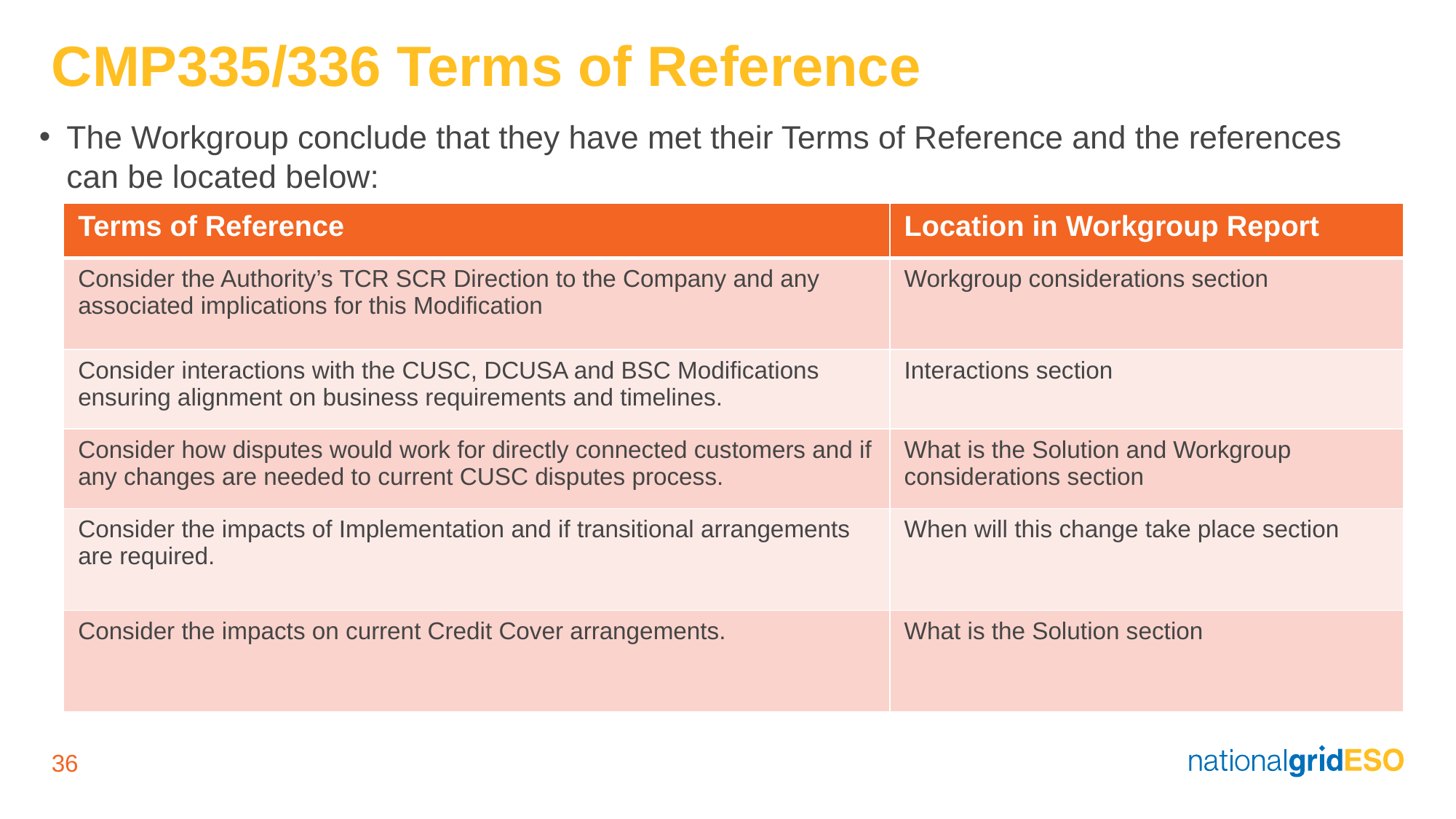

# CMP335/336 Terms of Reference
The Workgroup conclude that they have met their Terms of Reference and the references can be located below:

| Terms of Reference | Location in Workgroup Report |
| --- | --- |
| Consider the Authority’s TCR SCR Direction to the Company and any associated implications for this Modification | Workgroup considerations section |
| Consider interactions with the CUSC, DCUSA and BSC Modifications ensuring alignment on business requirements and timelines. | Interactions section |
| Consider how disputes would work for directly connected customers and if any changes are needed to current CUSC disputes process. | What is the Solution and Workgroup considerations section |
| Consider the impacts of Implementation and if transitional arrangements are required. | When will this change take place section |
| Consider the impacts on current Credit Cover arrangements. | What is the Solution section |